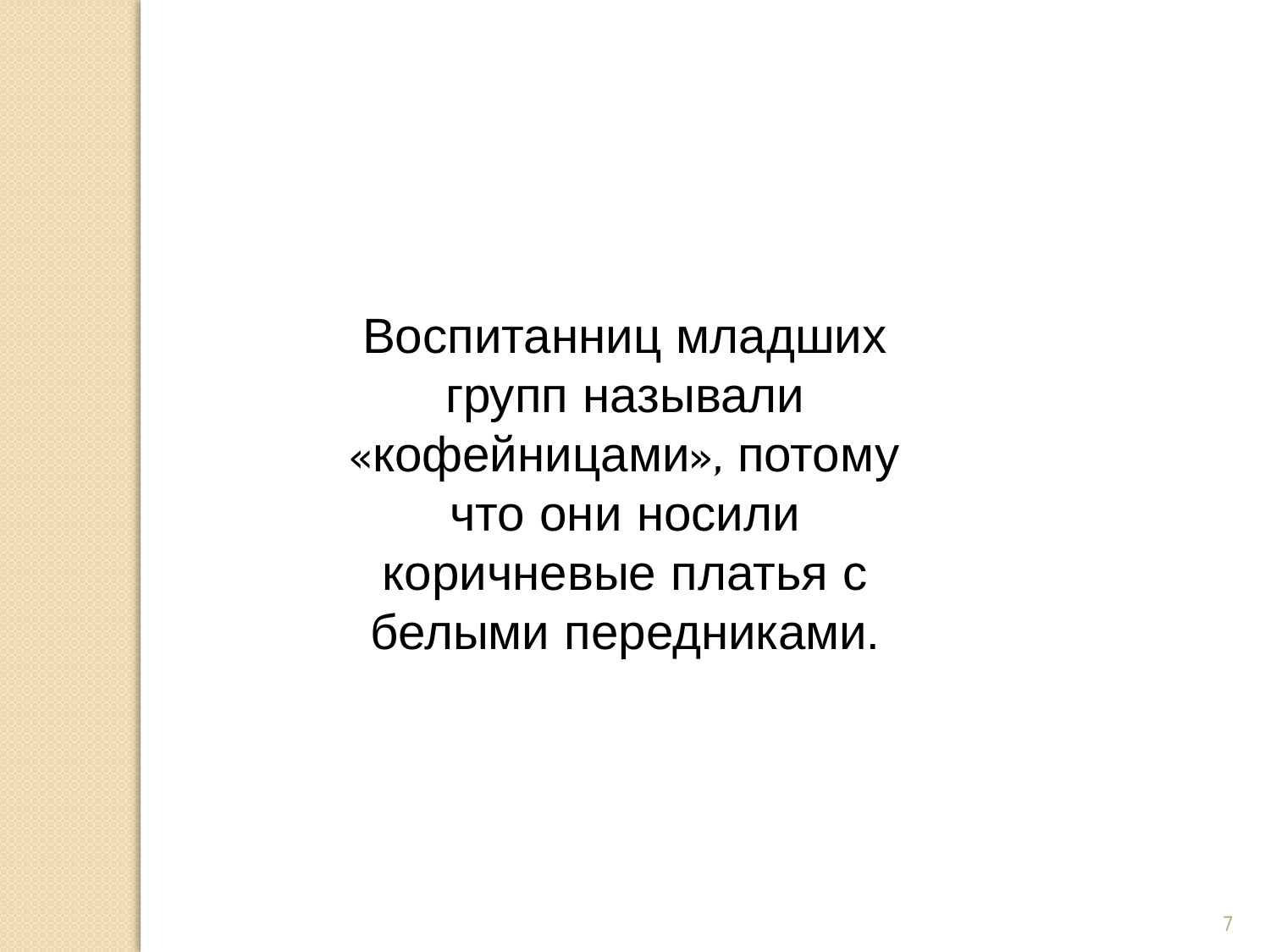

Воспитанниц младших групп называли «кофейницами», потому что они носили коричневые платья с белыми передниками.
7